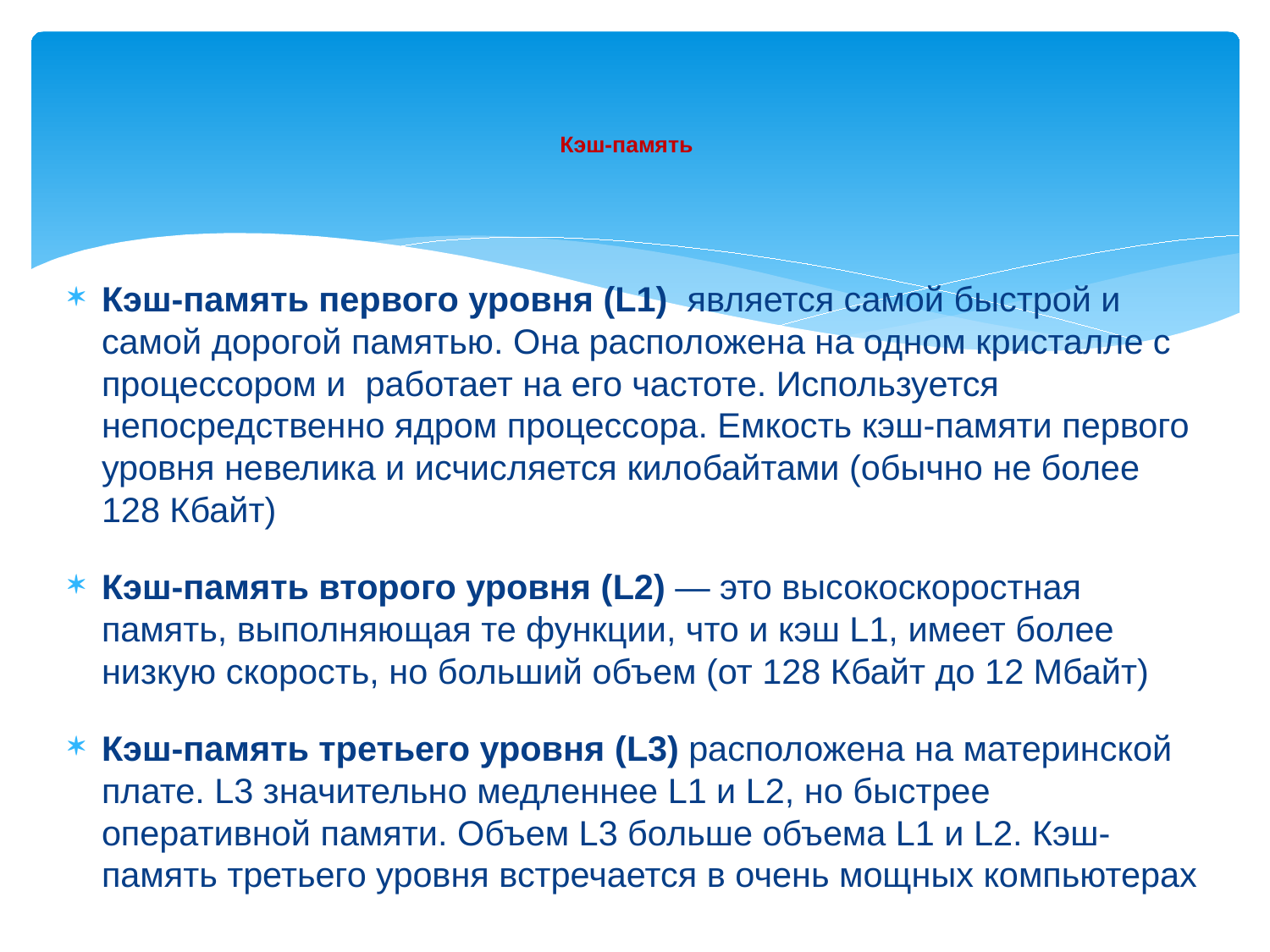

# Кэш-память
Кэш-память первого уровня (L1)  является самой быстрой и самой дорогой памятью. Она расположена на одном кристалле с процессором и  работает на его частоте. Используется непосредственно ядром процессора. Емкость кэш-памяти первого уровня невелика и исчисляется килобайтами (обычно не более 128 Кбайт)
Кэш-память второго уровня (L2) — это высокоскоростная память, выполняющая те функции, что и кэш L1, имеет более низкую скорость, но больший объем (от 128 Кбайт до 12 Мбайт)
Кэш-память третьего уровня (L3) расположена на материнской плате. L3 значительно медленнее L1 и L2, но быстрее оперативной памяти. Объем L3 больше объема L1 и L2. Кэш-память третьего уровня встречается в очень мощных компьютерах